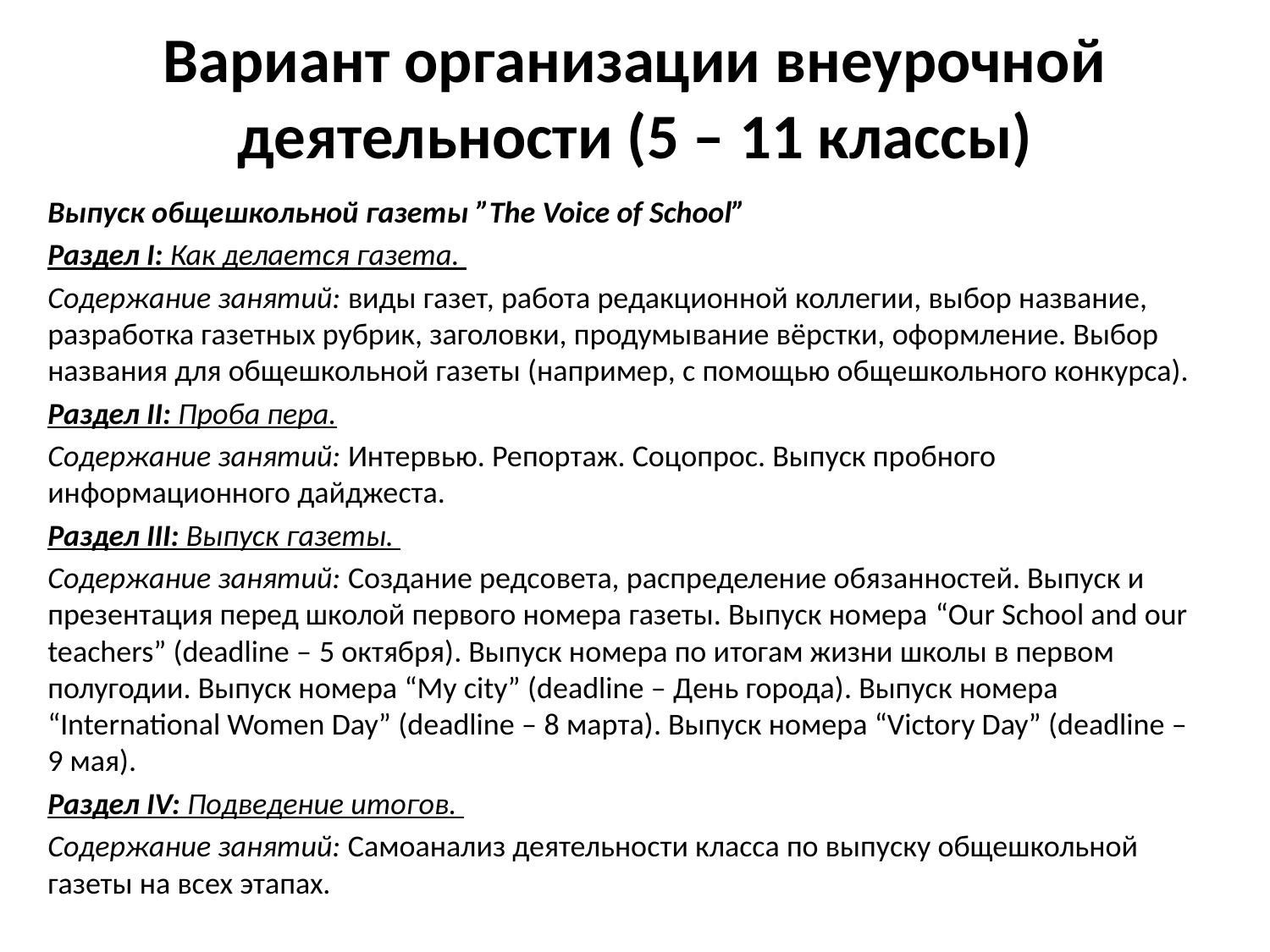

# Вариант организации внеурочной деятельности (5 – 11 классы)
Выпуск общешкольной газеты ”The Voice of School”
Раздел I: Как делается газета.
Содержание занятий: виды газет, работа редакционной коллегии, выбор название, разработка газетных рубрик, заголовки, продумывание вёрстки, оформление. Выбор названия для общешкольной газеты (например, с помощью общешкольного конкурса).
Раздел II: Проба пера.
Содержание занятий: Интервью. Репортаж. Соцопрос. Выпуск пробного информационного дайджеста.
Раздел III: Выпуск газеты.
Содержание занятий: Создание редсовета, распределение обязанностей. Выпуск и презентация перед школой первого номера газеты. Выпуск номера “Our School and our teachers” (deadline – 5 октября). Выпуск номера по итогам жизни школы в первом полугодии. Выпуск номера “My city” (deadline – День города). Выпуск номера “International Women Day” (deadline – 8 марта). Выпуск номера “Victory Day” (deadline – 9 мая).
Раздел IV: Подведение итогов.
Содержание занятий: Самоанализ деятельности класса по выпуску общешкольной газеты на всех этапах.